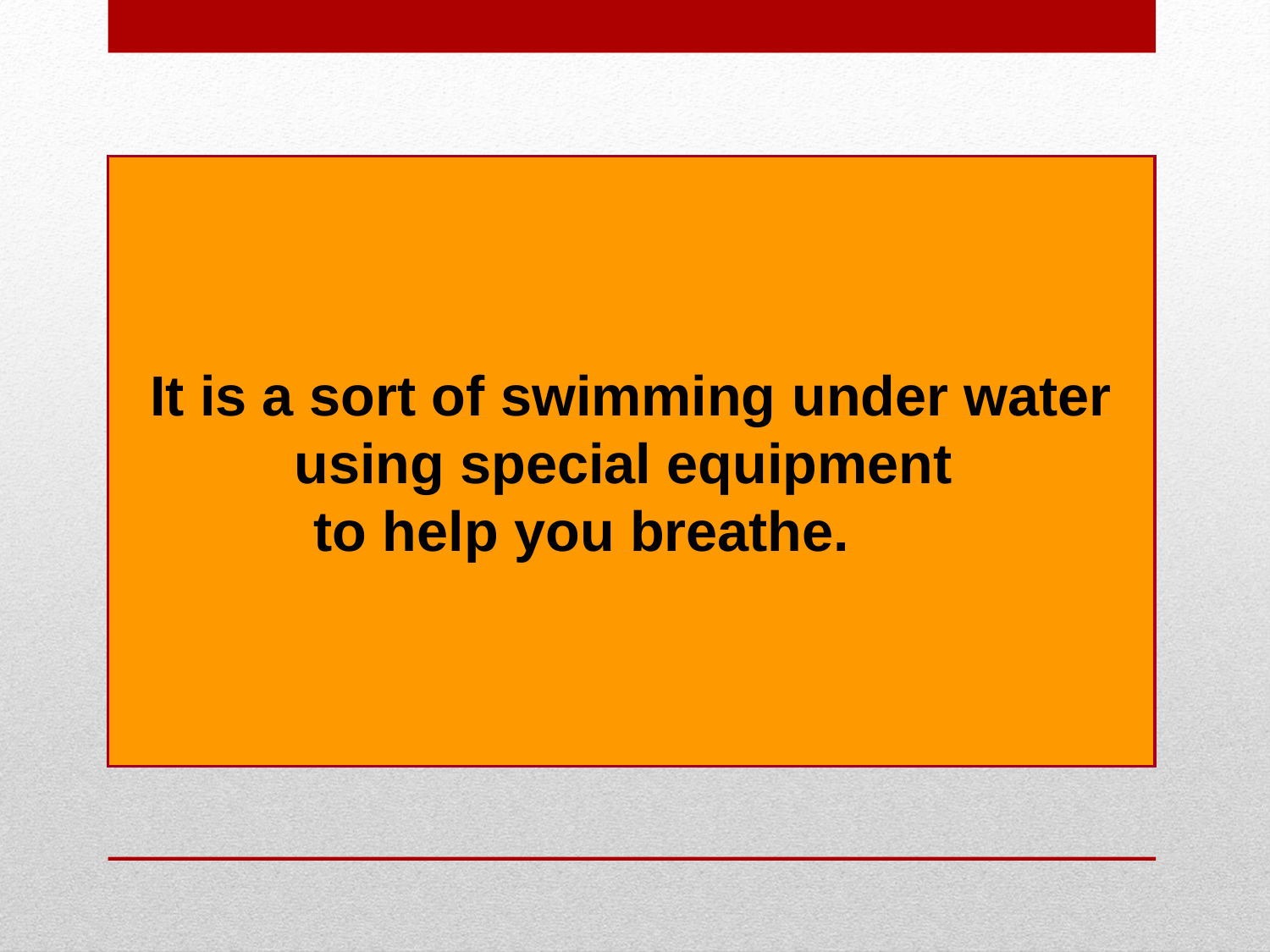

It is a sort of swimming under water
using special equipment
to help you breathe.